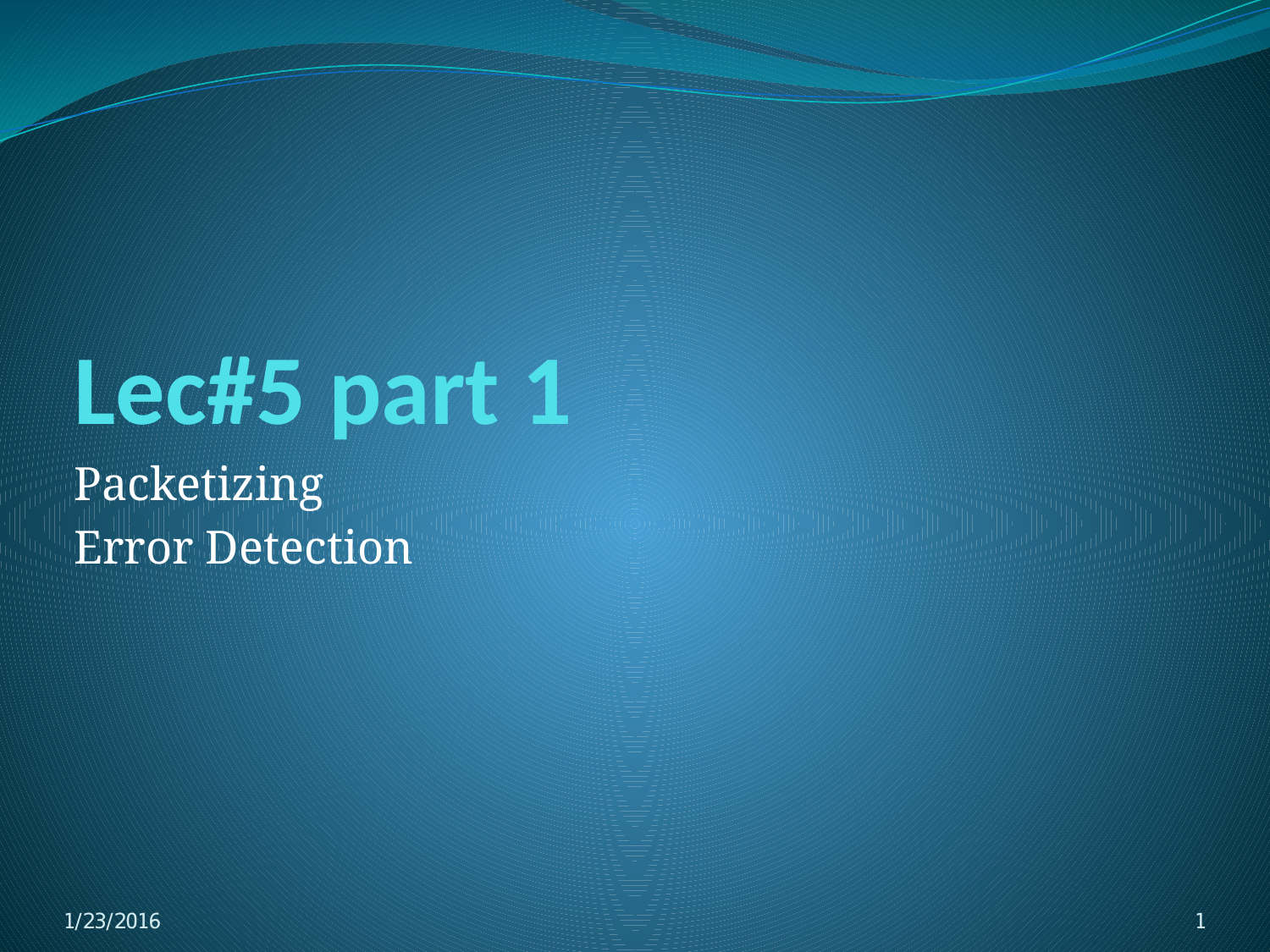

# Lec#5 part 1
Packetizing
Error Detection
1/23/2016
1